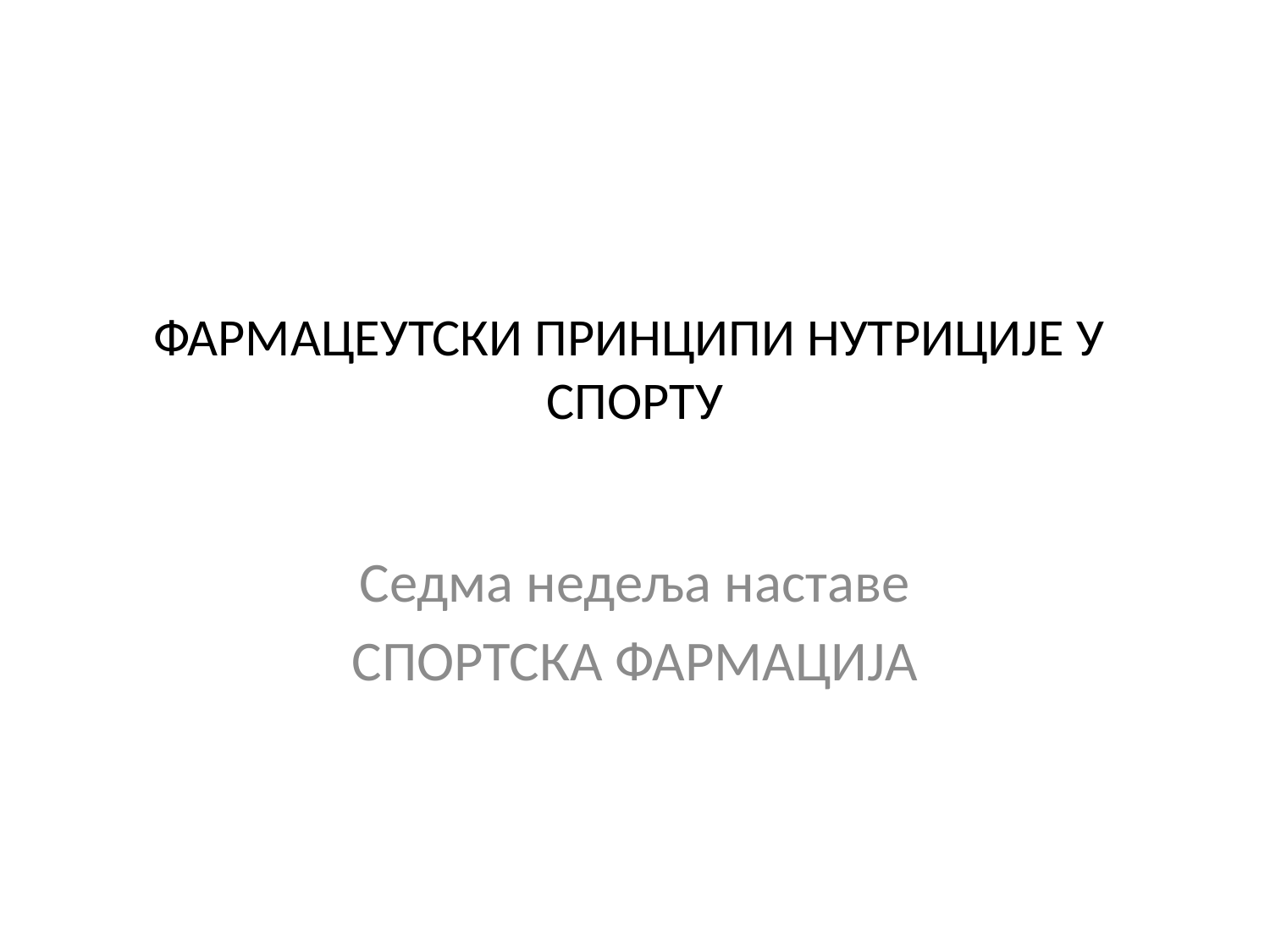

# ФАРМАЦЕУТСКИ ПРИНЦИПИ НУТРИЦИЈЕ У СПОРТУ
Седма недеља наставе
СПОРТСКА ФАРМАЦИЈА